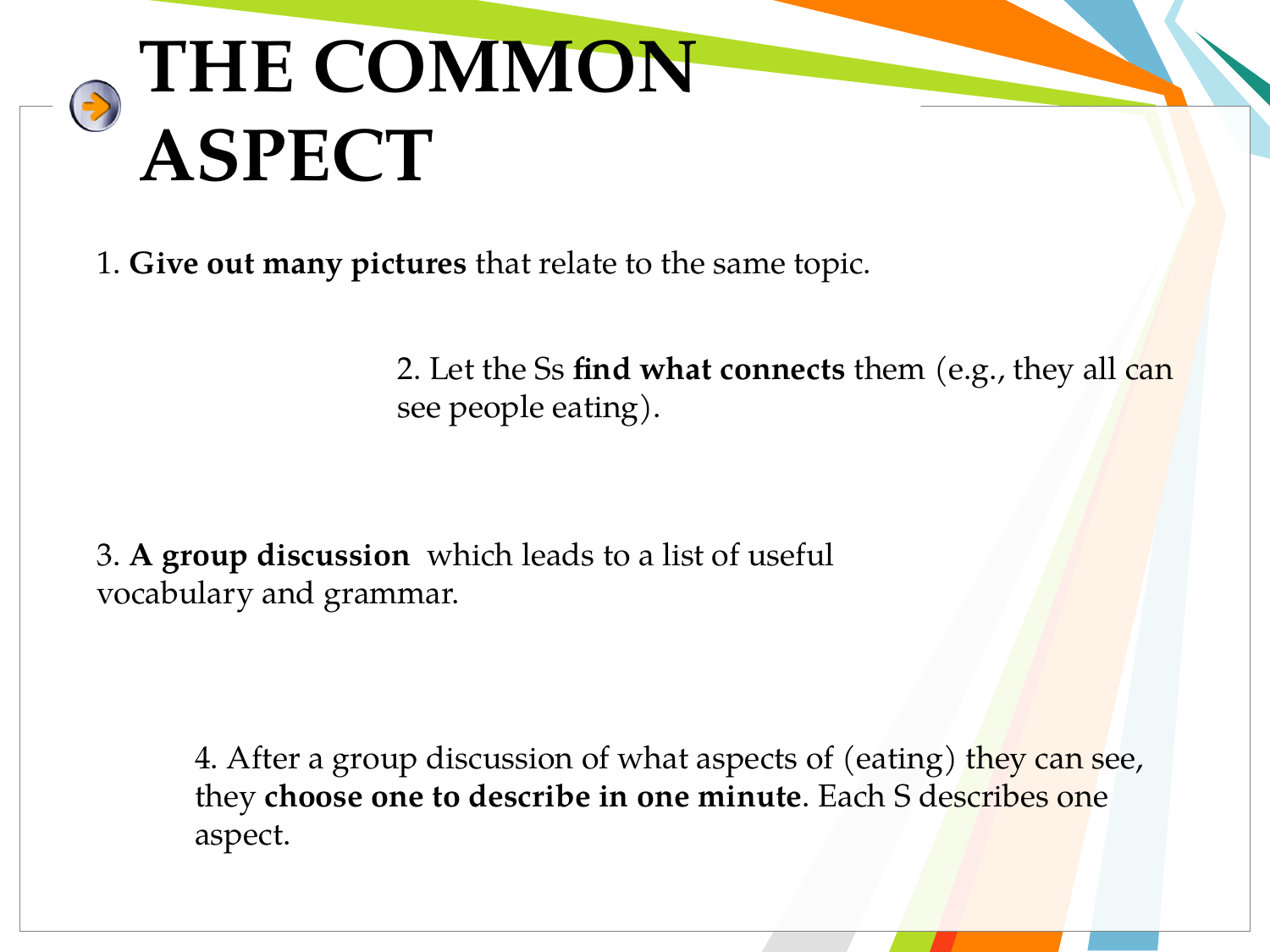

# THE COMMON ASPECT
1. Give out many pictures that relate to the same topic.
2. Let the Ss find what connects them (e.g., they all can see people eating).
3. A group discussion  which leads to a list of useful vocabulary and grammar.
4. After a group discussion of what aspects of (eating) they can see,
they choose one to describe in one minute. Each S describes one aspect.